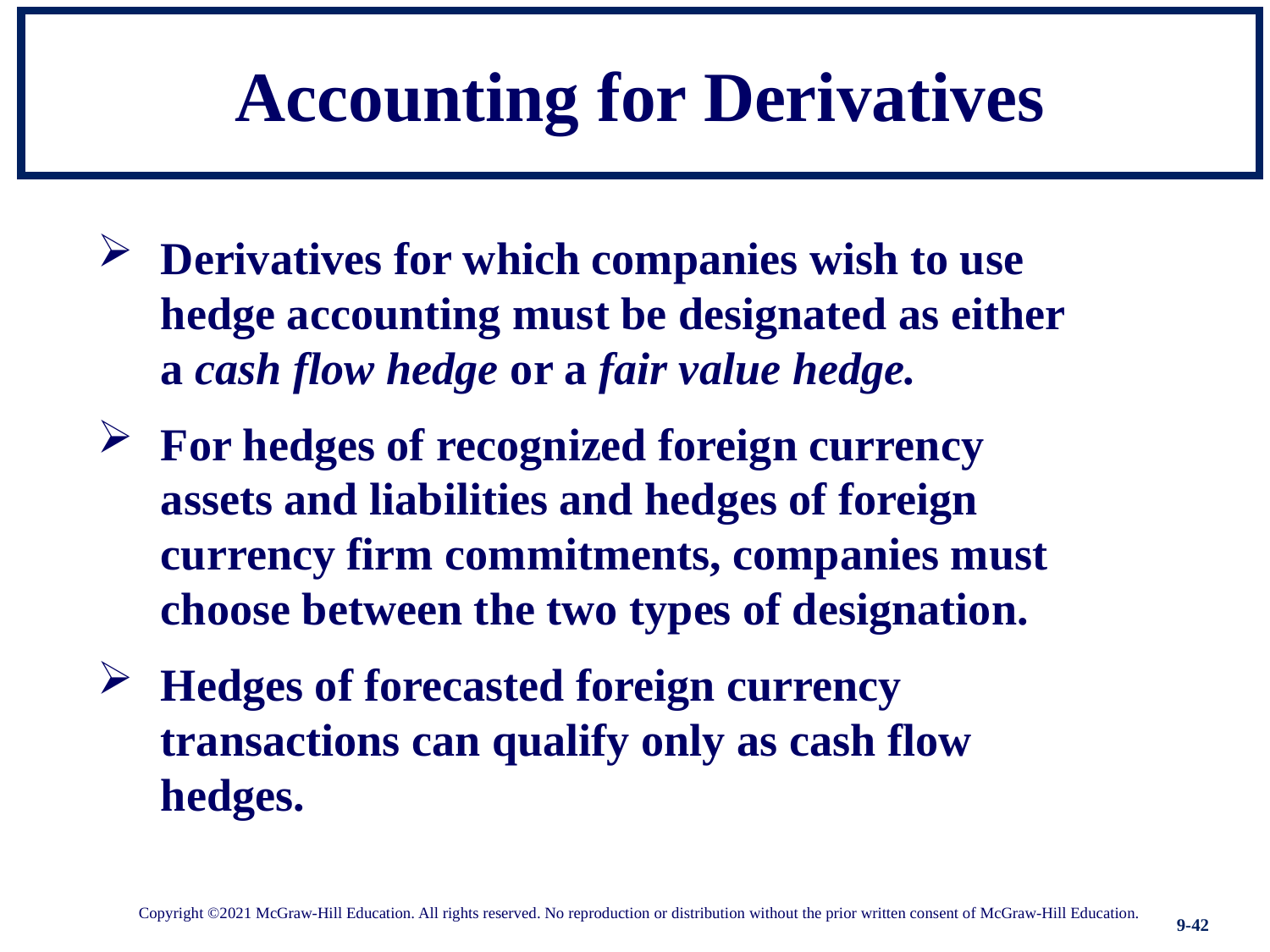

# Accounting for Derivatives
Derivatives for which companies wish to use hedge accounting must be designated as either a cash flow hedge or a fair value hedge.
For hedges of recognized foreign currency assets and liabilities and hedges of foreign currency firm commitments, companies must choose between the two types of designation.
Hedges of forecasted foreign currency transactions can qualify only as cash flow hedges.

Copyright ©2021 McGraw-Hill Education. All rights reserved. No reproduction or distribution without the prior written consent of McGraw-Hill Education.
9-42